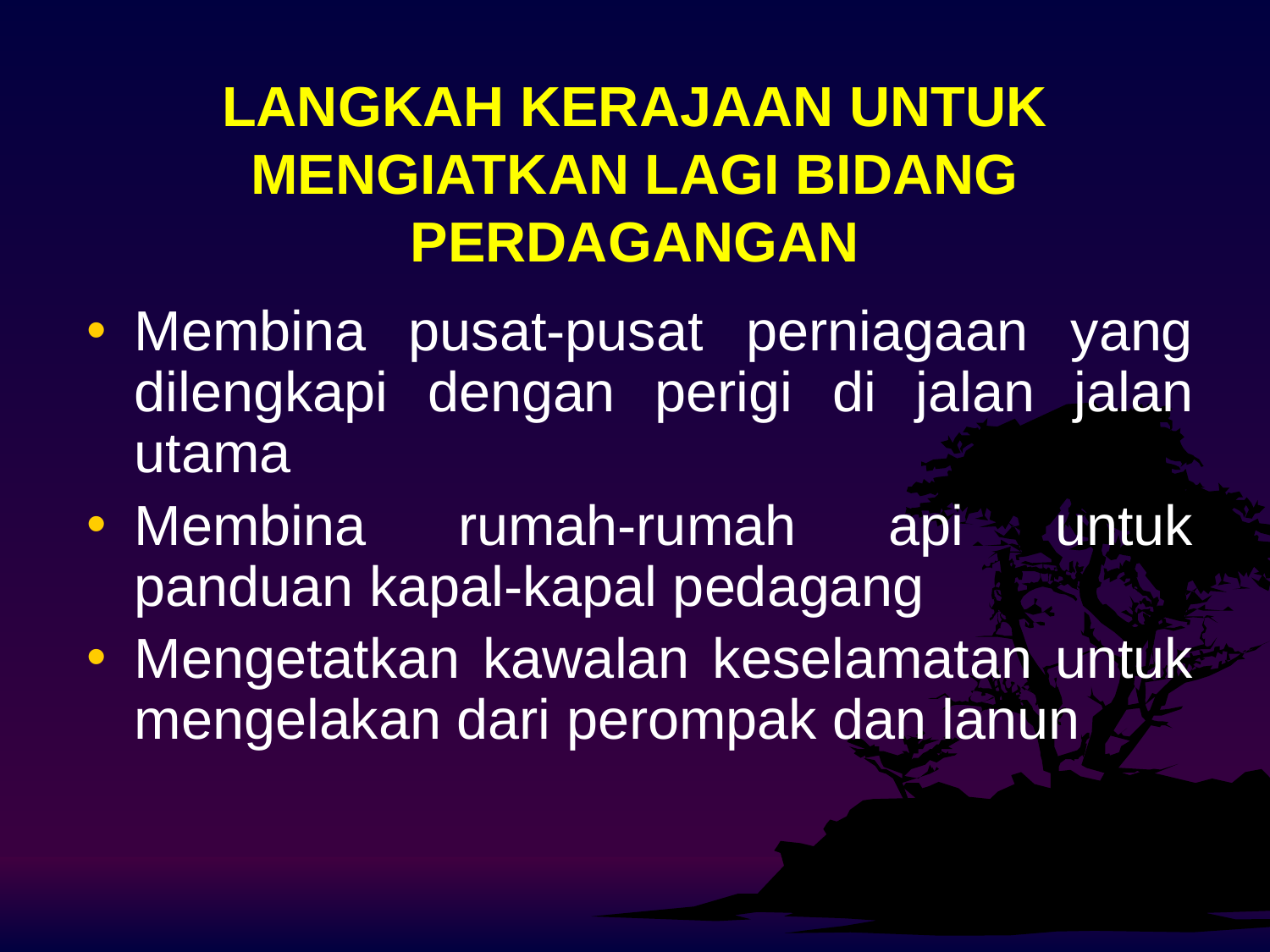

# LANGKAH KERAJAAN UNTUK MENGIATKAN LAGI BIDANG PERDAGANGAN
Membina pusat-pusat perniagaan yang dilengkapi dengan perigi di jalan jalan utama
Membina rumah-rumah api untuk panduan kapal-kapal pedagang
Mengetatkan kawalan keselamatan untuk mengelakan dari perompak dan lanun